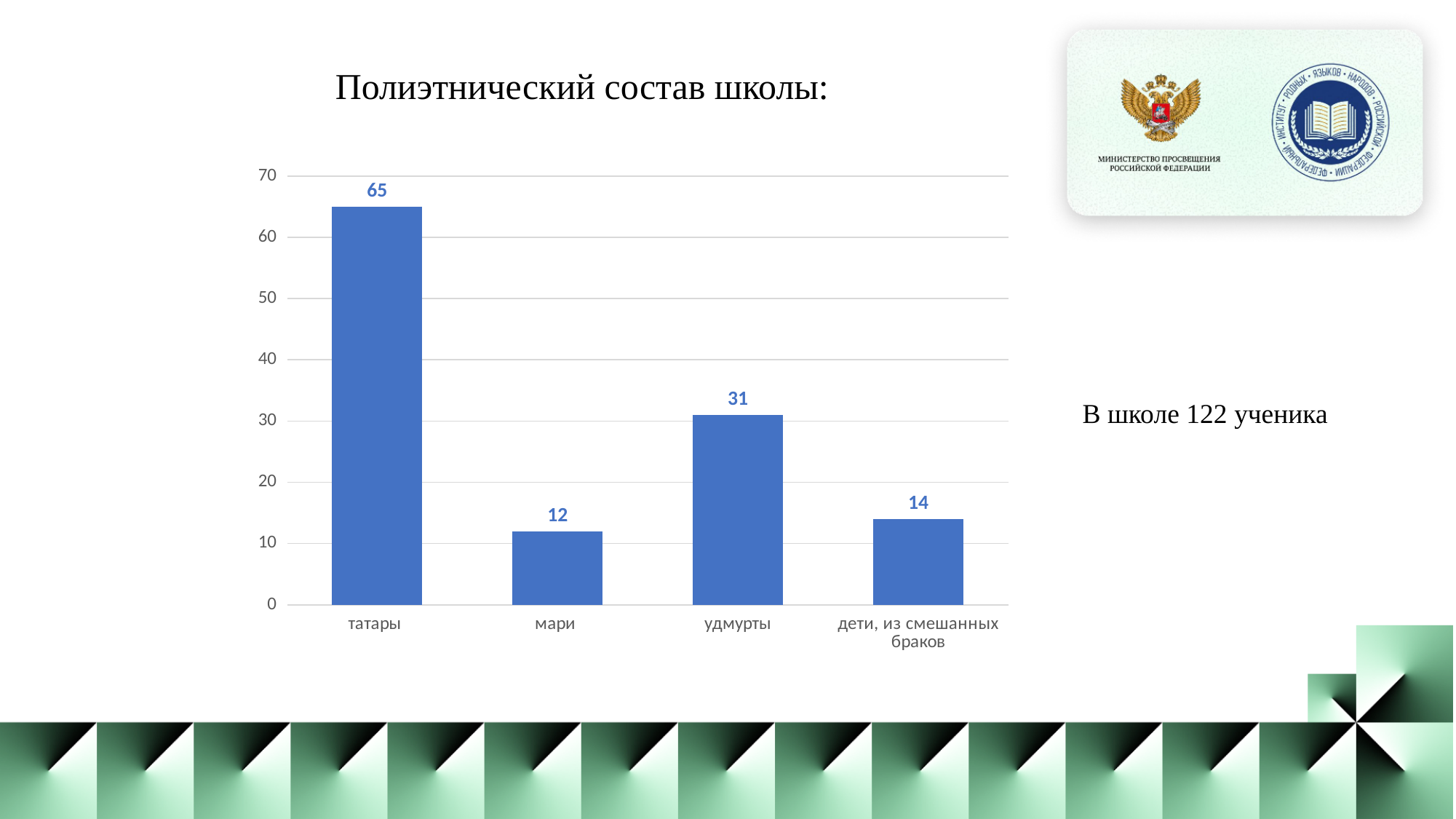

Полиэтнический состав школы:

### Chart

| Category |  2 |
|---|---|
| татары  | 65.0 |
| мари  | 12.0 |
| удмурты | 31.0 |
| дети, из смешанных браков | 14.0 |
В школе 122 ученика